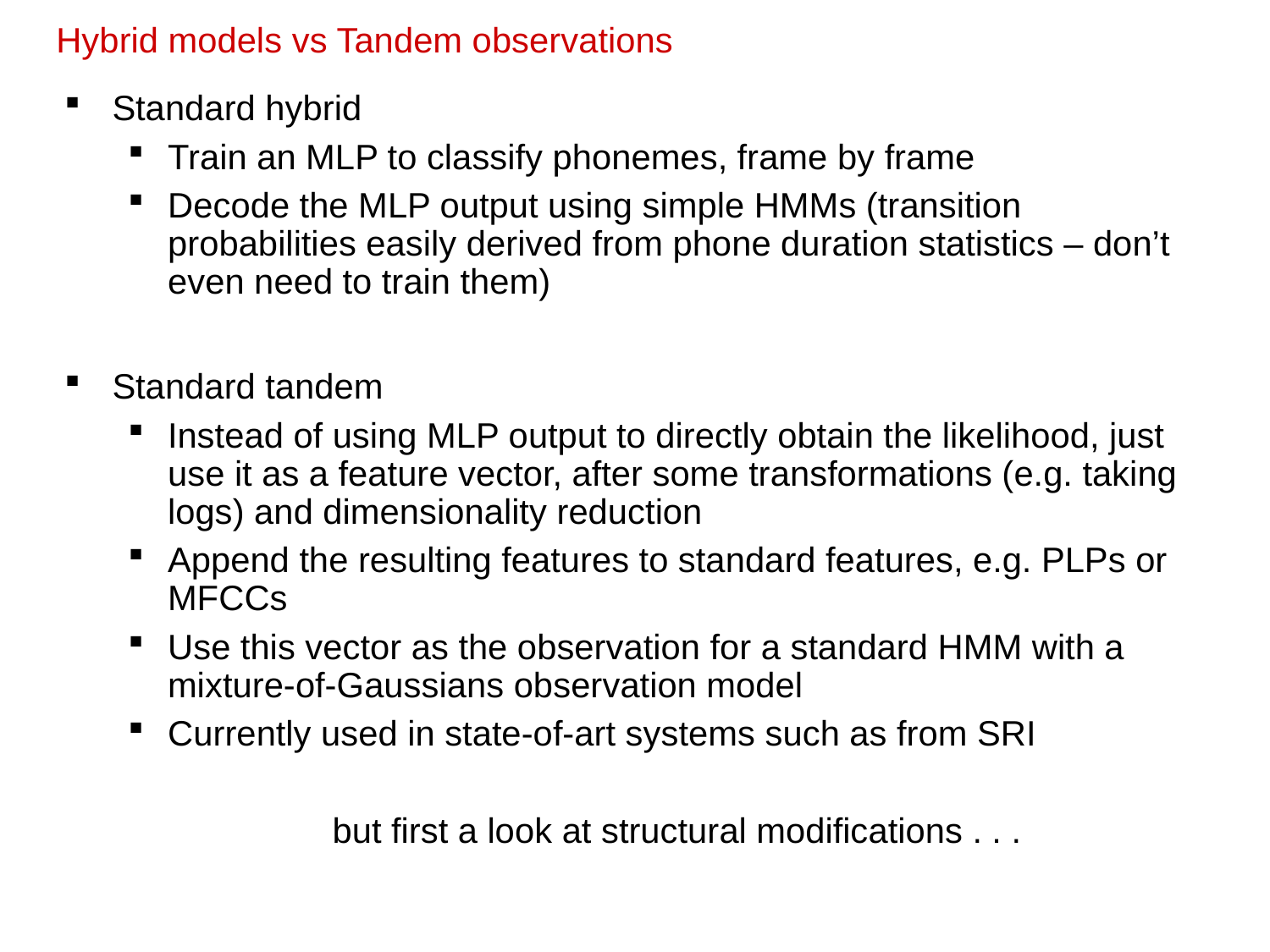

# Hybrid models vs Tandem observations
Standard hybrid
Train an MLP to classify phonemes, frame by frame
Decode the MLP output using simple HMMs (transition probabilities easily derived from phone duration statistics – don’t even need to train them)
Standard tandem
Instead of using MLP output to directly obtain the likelihood, just use it as a feature vector, after some transformations (e.g. taking logs) and dimensionality reduction
Append the resulting features to standard features, e.g. PLPs or MFCCs
Use this vector as the observation for a standard HMM with a mixture-of-Gaussians observation model
Currently used in state-of-art systems such as from SRI

                     but first a look at structural modifications . . .